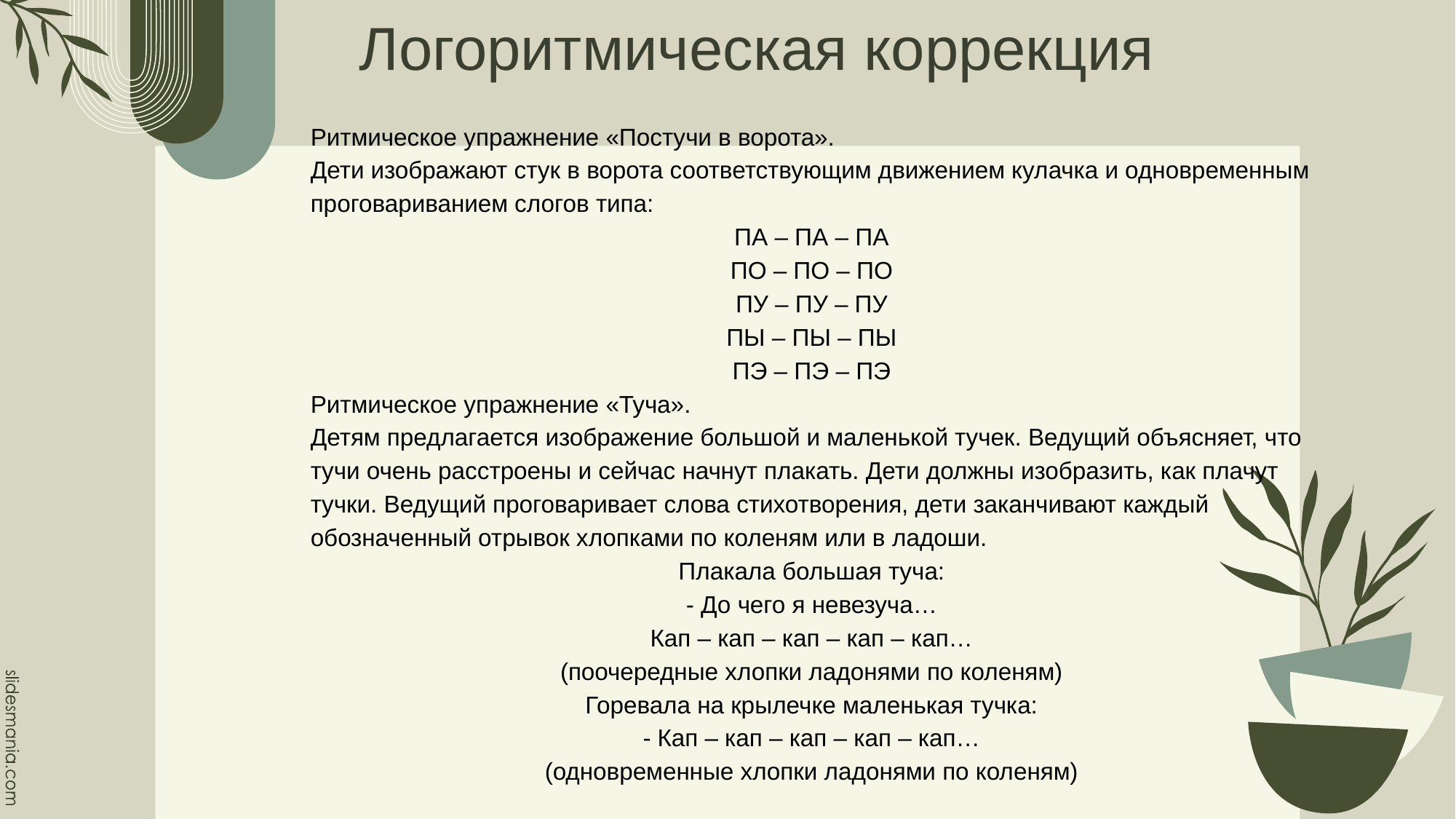

# Логоритмическая коррекция
Ритмическое упражнение «Постучи в ворота».
Дети изображают стук в ворота соответствующим движением кулачка и одновременным проговариванием слогов типа:
ПА – ПА – ПА
ПО – ПО – ПО
ПУ – ПУ – ПУ
ПЫ – ПЫ – ПЫ
ПЭ – ПЭ – ПЭ
Ритмическое упражнение «Туча».
Детям предлагается изображение большой и маленькой тучек. Ведущий объясняет, что тучи очень расстроены и сейчас начнут плакать. Дети должны изобразить, как плачут тучки. Ведущий проговаривает слова стихотворения, дети заканчивают каждый обозначенный отрывок хлопками по коленям или в ладоши.
Плакала большая туча:
- До чего я невезуча…
Кап – кап – кап – кап – кап…
(поочередные хлопки ладонями по коленям)
Горевала на крылечке маленькая тучка:
- Кап – кап – кап – кап – кап…
(одновременные хлопки ладонями по коленям)